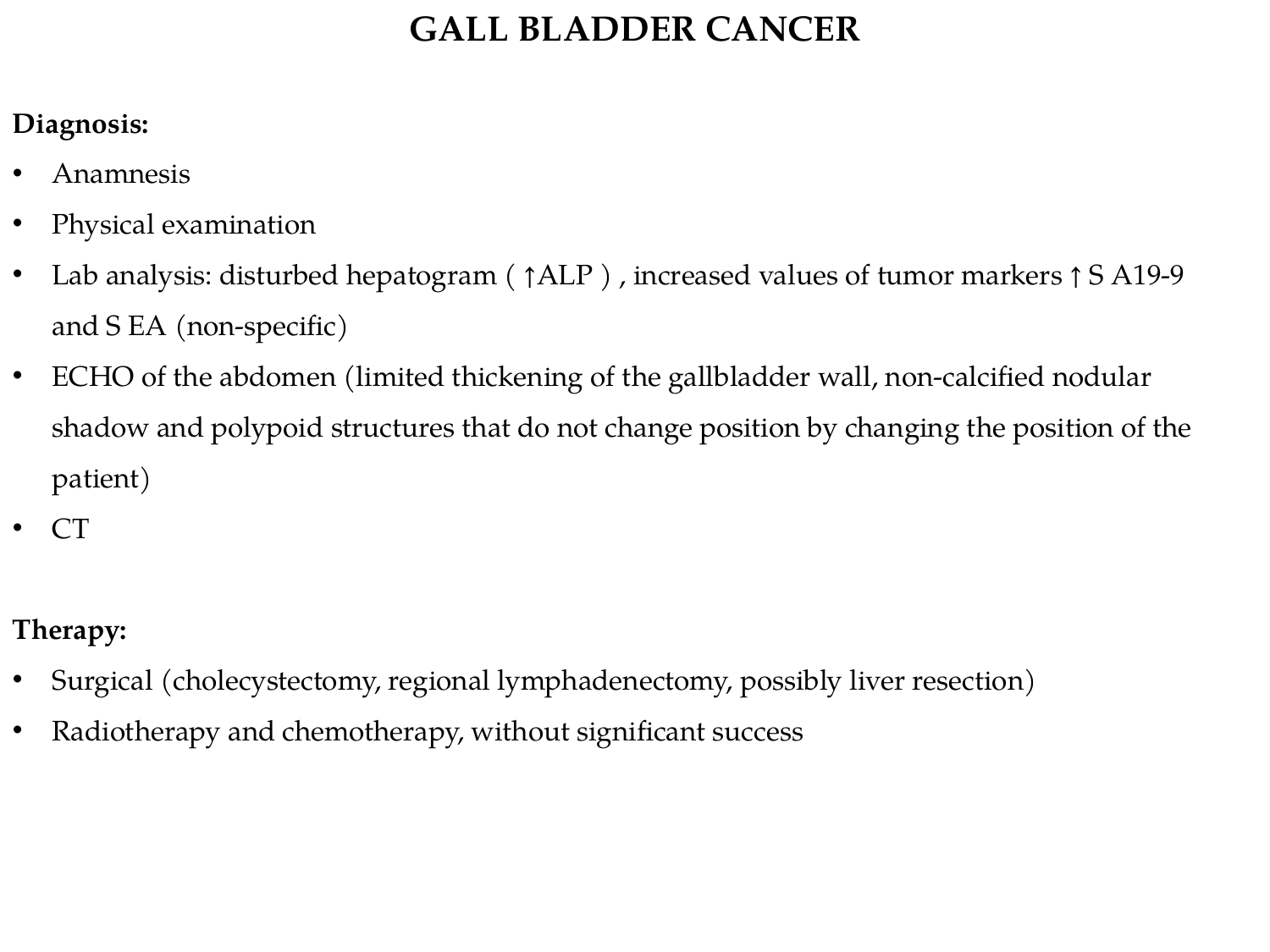

GALL BLADDER CANCER
Diagnosis:
Anamnesis
Physical examination
Lab analysis: disturbed hepatogram ( ↑ALP ) , increased values of tumor markers ↑ S A19-9 and S EA (non-specific)
ECHO of the abdomen (limited thickening of the gallbladder wall, non-calcified nodular shadow and polypoid structures that do not change position by changing the position of the patient)
CT

Therapy:
Surgical (cholecystectomy, regional lymphadenectomy, possibly liver resection)
Radiotherapy and chemotherapy, without significant success